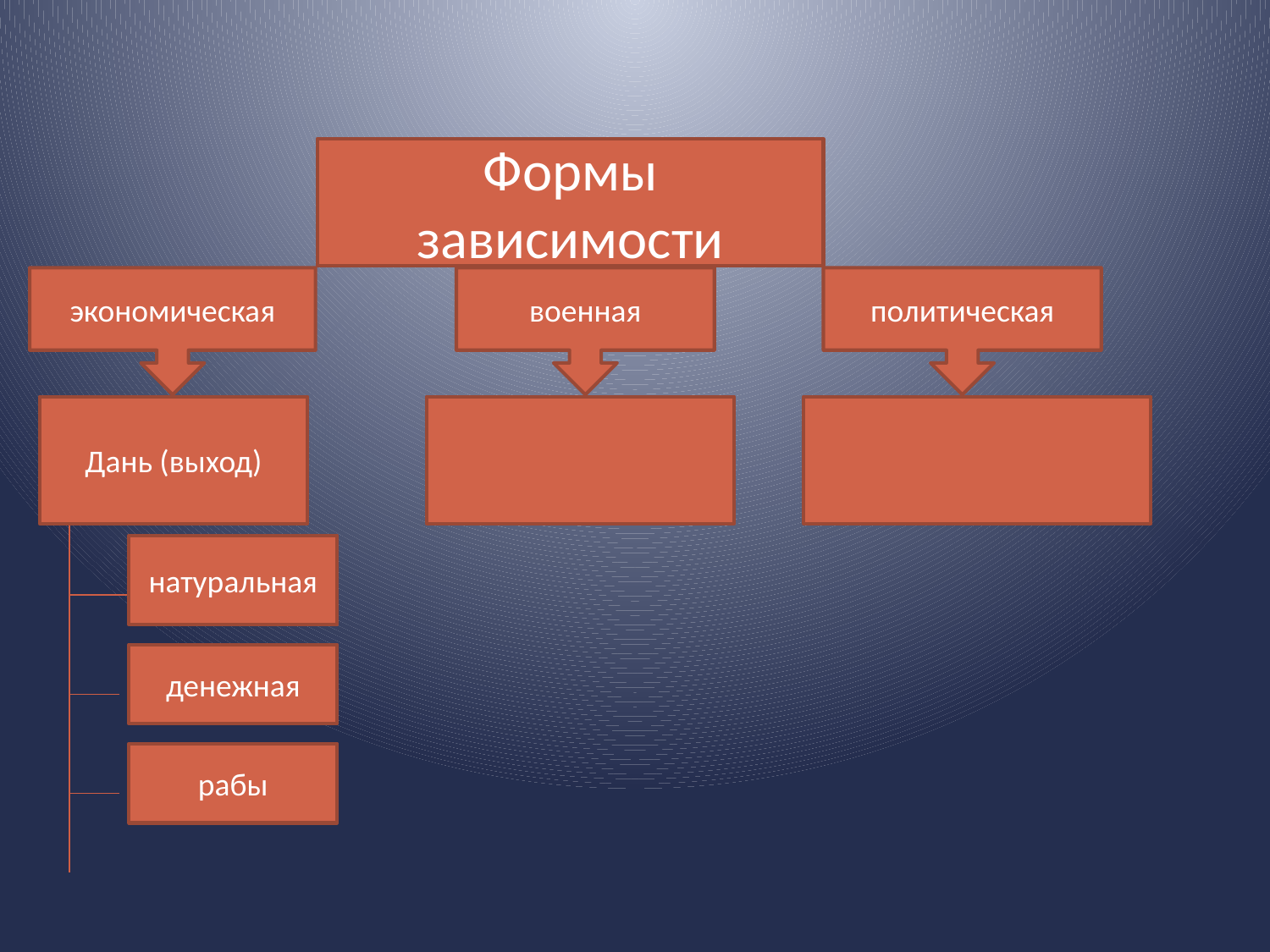

Формы зависимости
экономическая
военная
политическая
Дань (выход)

натуральная
денежная
рабы